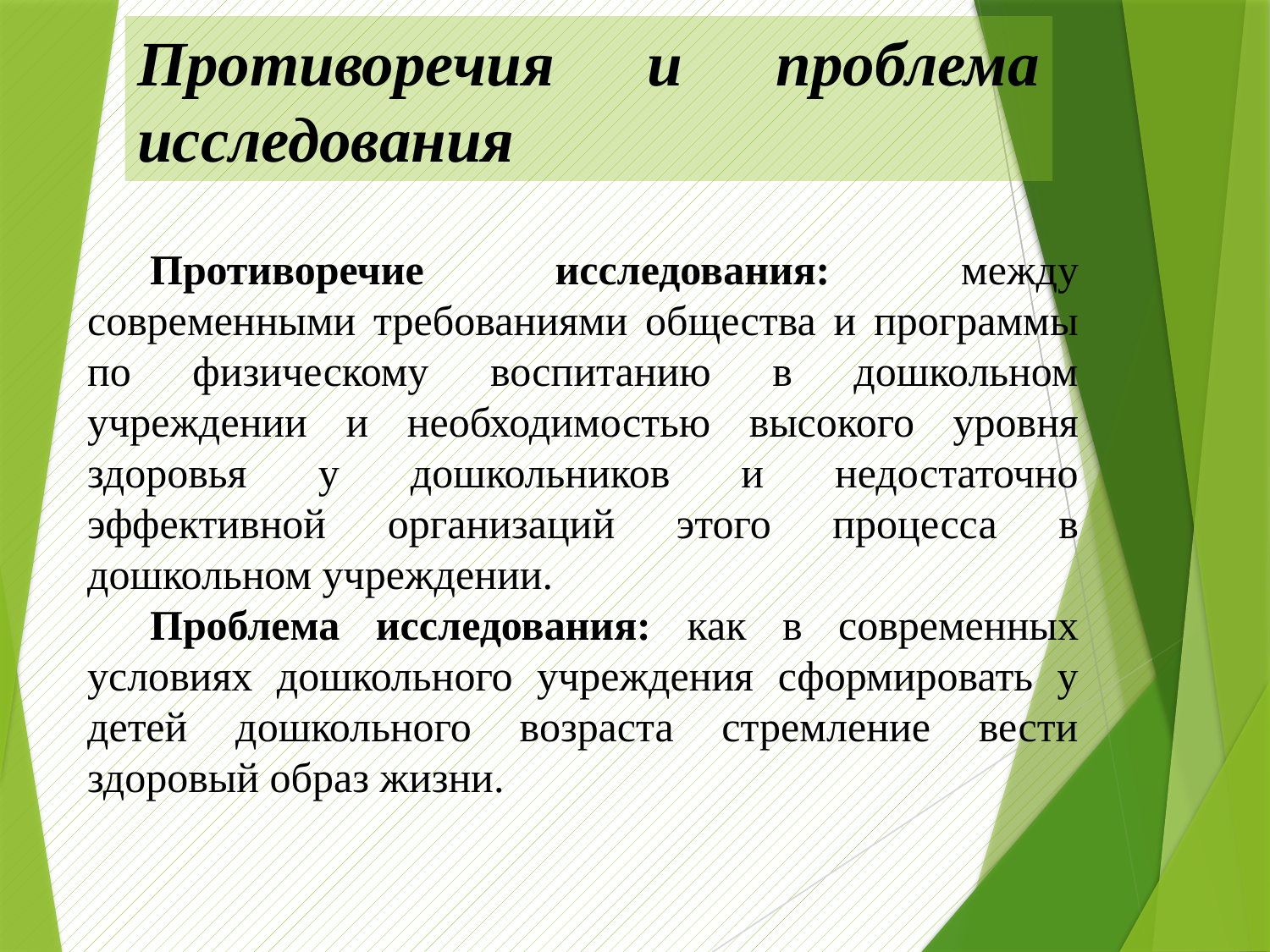

Противоречия и проблема исследования
Противоречие исследования: между современными требованиями общества и программы по физическому воспитанию в дошкольном учреждении и необходимостью высокого уровня здоровья у дошкольников и недостаточно эффективной организаций этого процесса в дошкольном учреждении.
Проблема исследования: как в современных условиях дошкольного учреждения сформировать у детей дошкольного возраста стремление вести здоровый образ жизни.